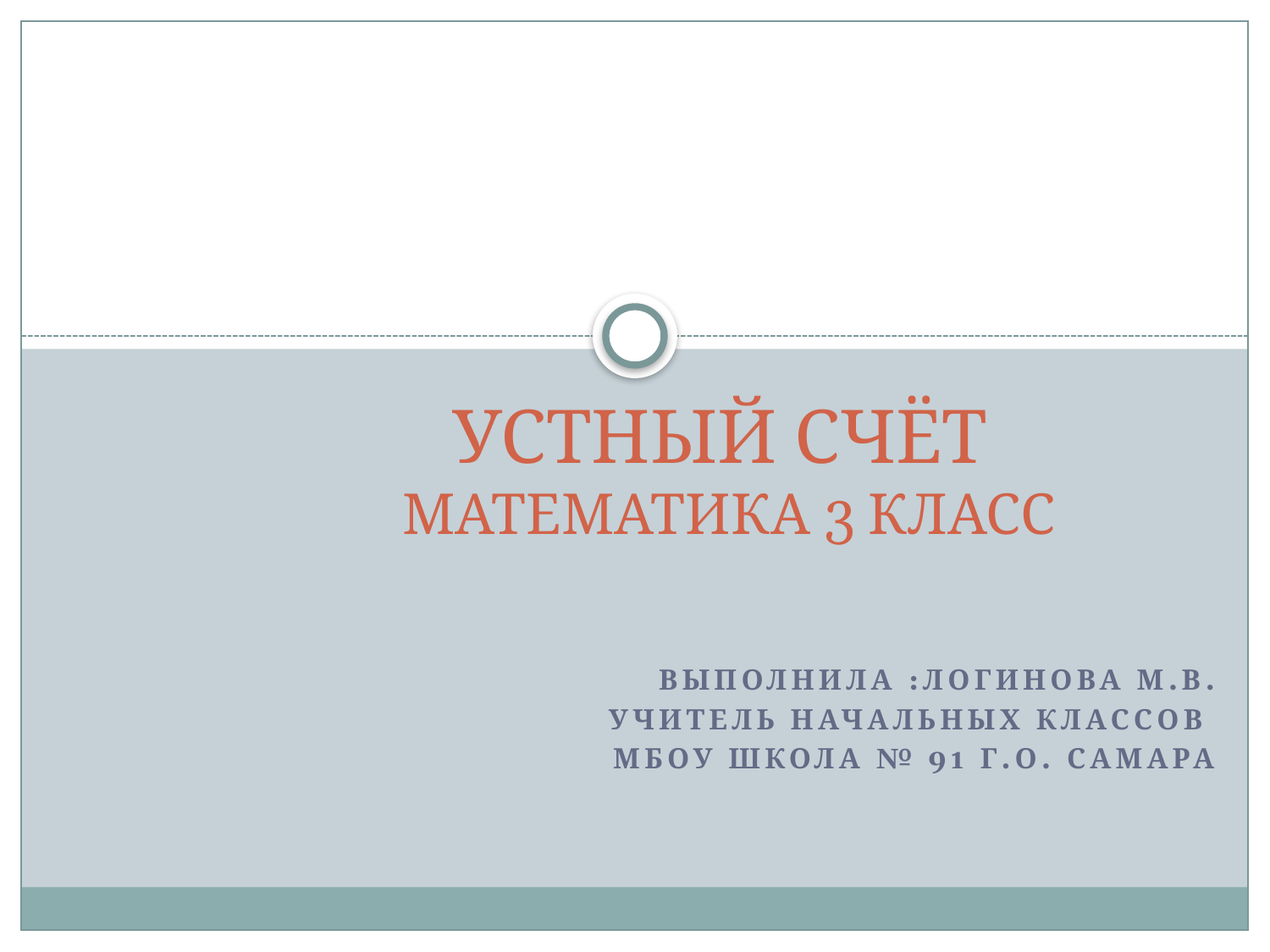

# УСТНЫЙ СЧЁТ МАТЕМАТИКА 3 КЛАСС
Выполнила :Логинова М.В.
Учитель начальных классов
МБОУ Школа № 91 г.о. Самара